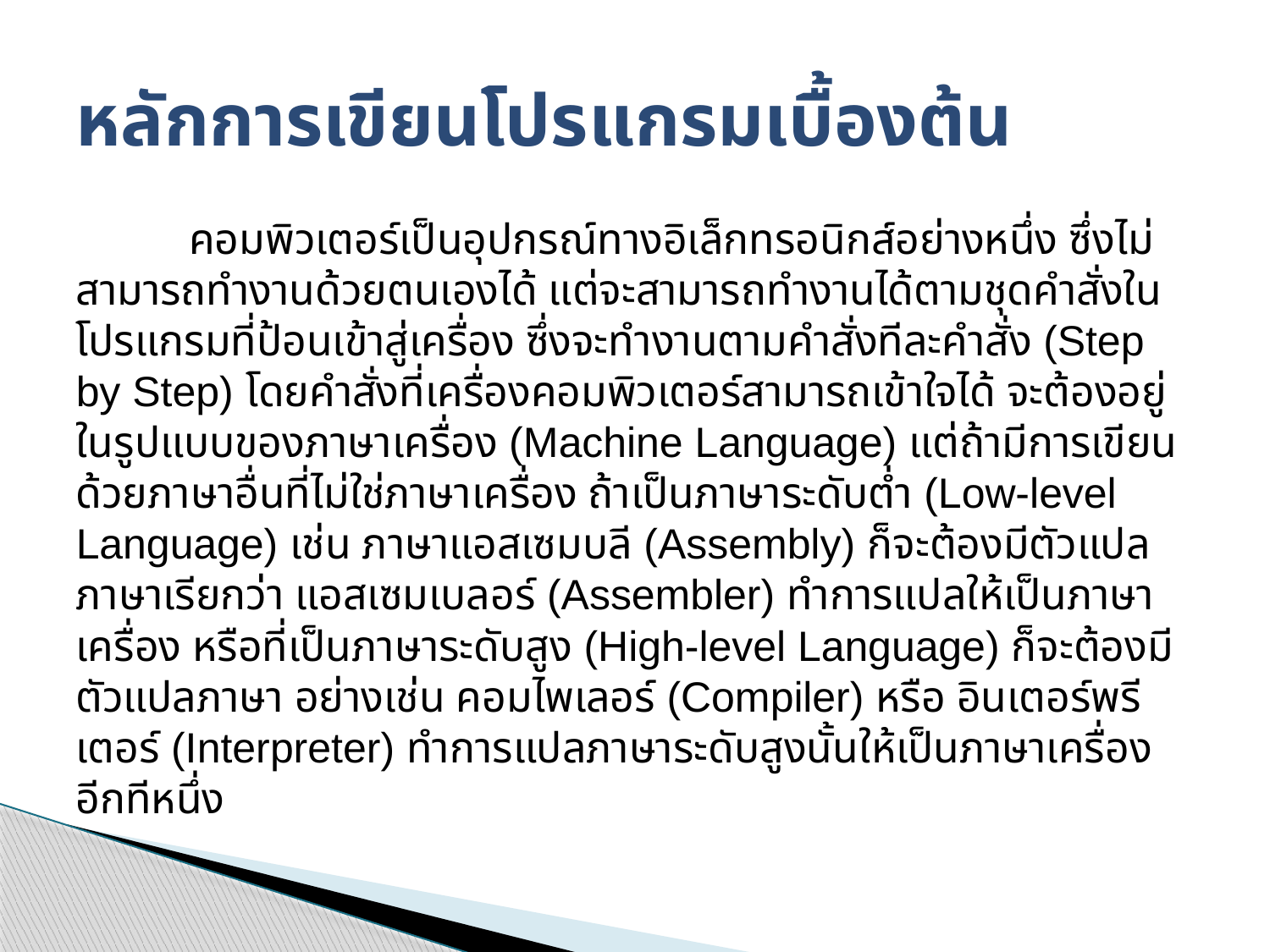

# หลักการเขียนโปรแกรมเบื้องต้น
	คอมพิวเตอร์เป็นอุปกรณ์ทางอิเล็กทรอนิกส์อย่างหนึ่ง ซึ่งไม่สามารถทำงานด้วยตนเองได้ แต่จะสามารถทำงานได้ตามชุดคำสั่งในโปรแกรมที่ป้อนเข้าสู่เครื่อง ซึ่งจะทำงานตามคำสั่งทีละคำสั่ง (Step by Step) โดยคำสั่งที่เครื่องคอมพิวเตอร์สามารถเข้าใจได้ จะต้องอยู่ในรูปแบบของภาษาเครื่อง (Machine Language) แต่ถ้ามีการเขียนด้วยภาษาอื่นที่ไม่ใช่ภาษาเครื่อง ถ้าเป็นภาษาระดับต่ำ (Low-level Language) เช่น ภาษาแอสเซมบลี (Assembly) ก็จะต้องมีตัวแปลภาษาเรียกว่า แอสเซมเบลอร์ (Assembler) ทำการแปลให้เป็นภาษาเครื่อง หรือที่เป็นภาษาระดับสูง (High-level Language) ก็จะต้องมีตัวแปลภาษา อย่างเช่น คอมไพเลอร์ (Compiler) หรือ อินเตอร์พรีเตอร์ (Interpreter) ทำการแปลภาษาระดับสูงนั้นให้เป็นภาษาเครื่องอีกทีหนึ่ง